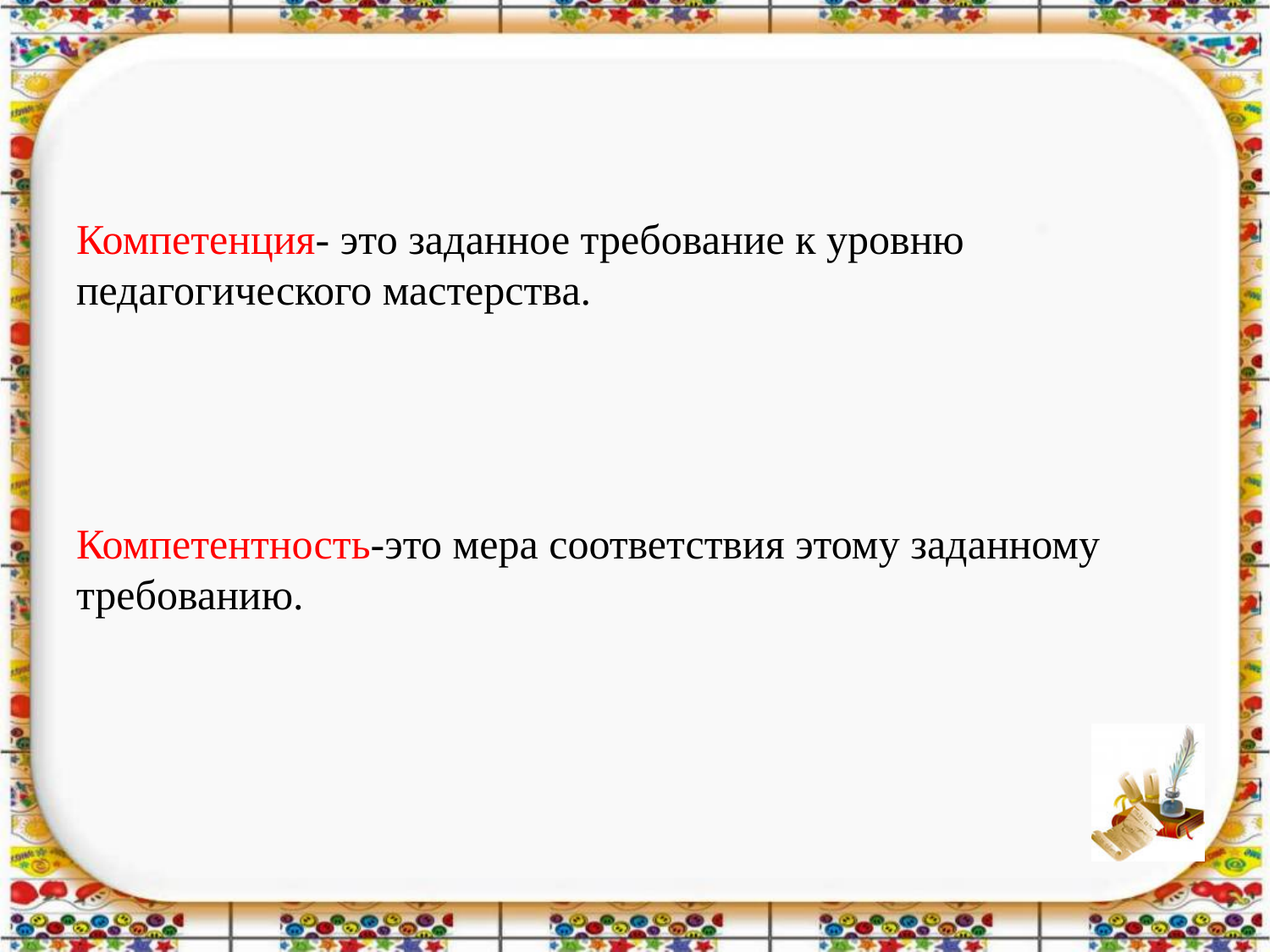

# Компетенция- это заданное требование к уровню педагогического мастерства. Компетентность-это мера соответствия этому заданному требованию.